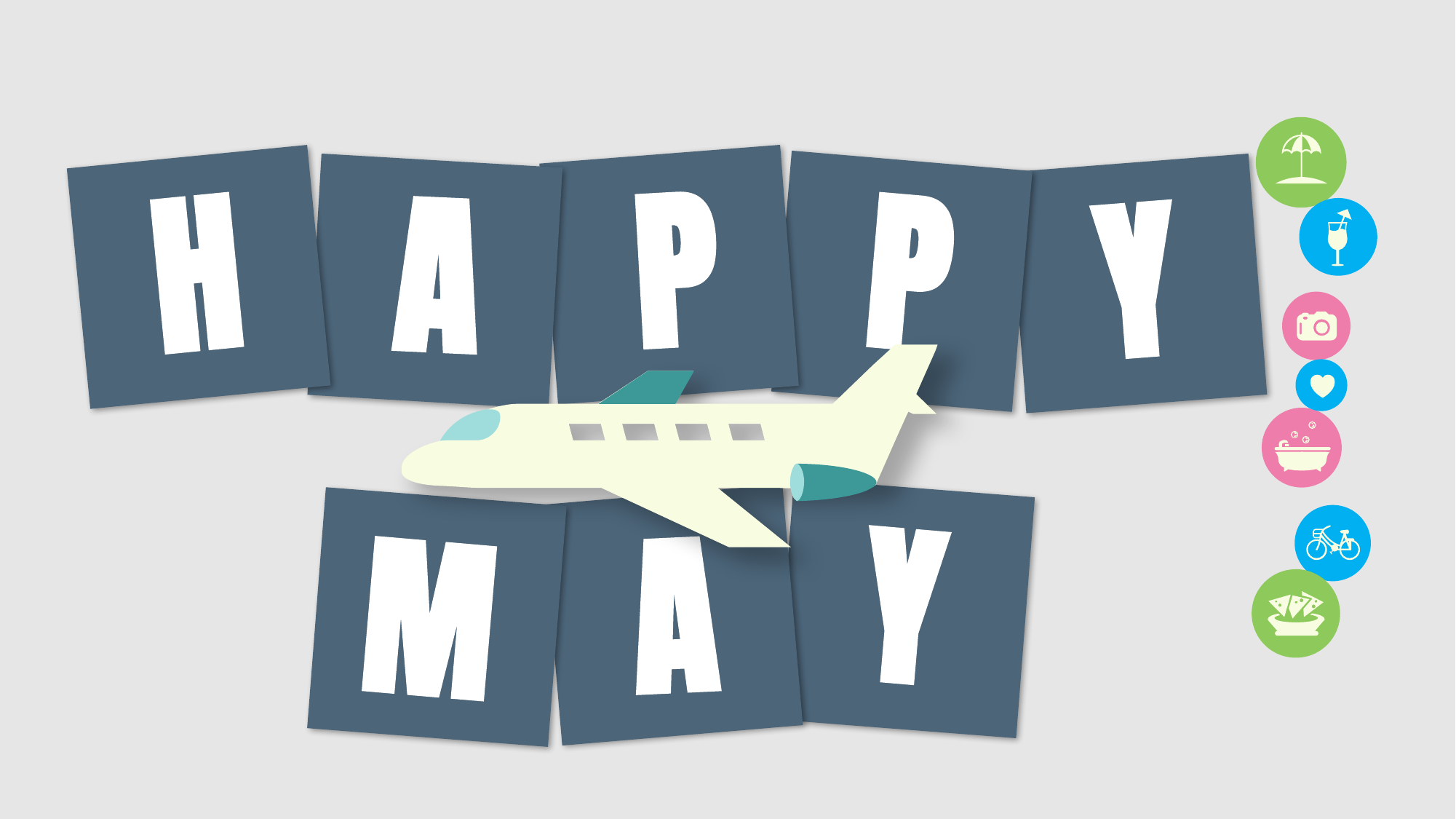

P
P
H
A
Y

Y
A
M